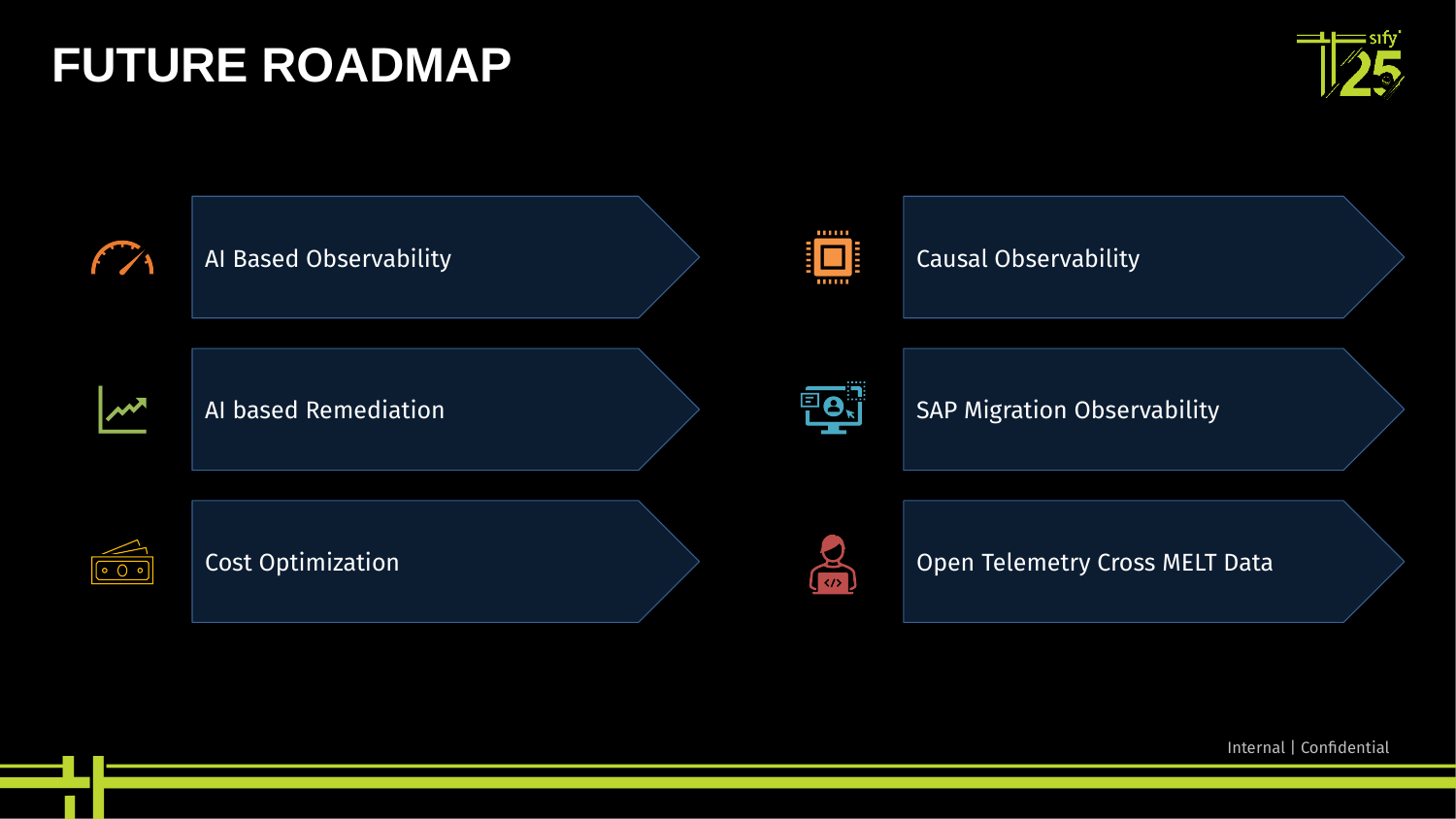

# Future Roadmap
AI Based Observability
AI based Remediation
Cost Optimization
Causal Observability
SAP Migration Observability
Open Telemetry Cross MELT Data